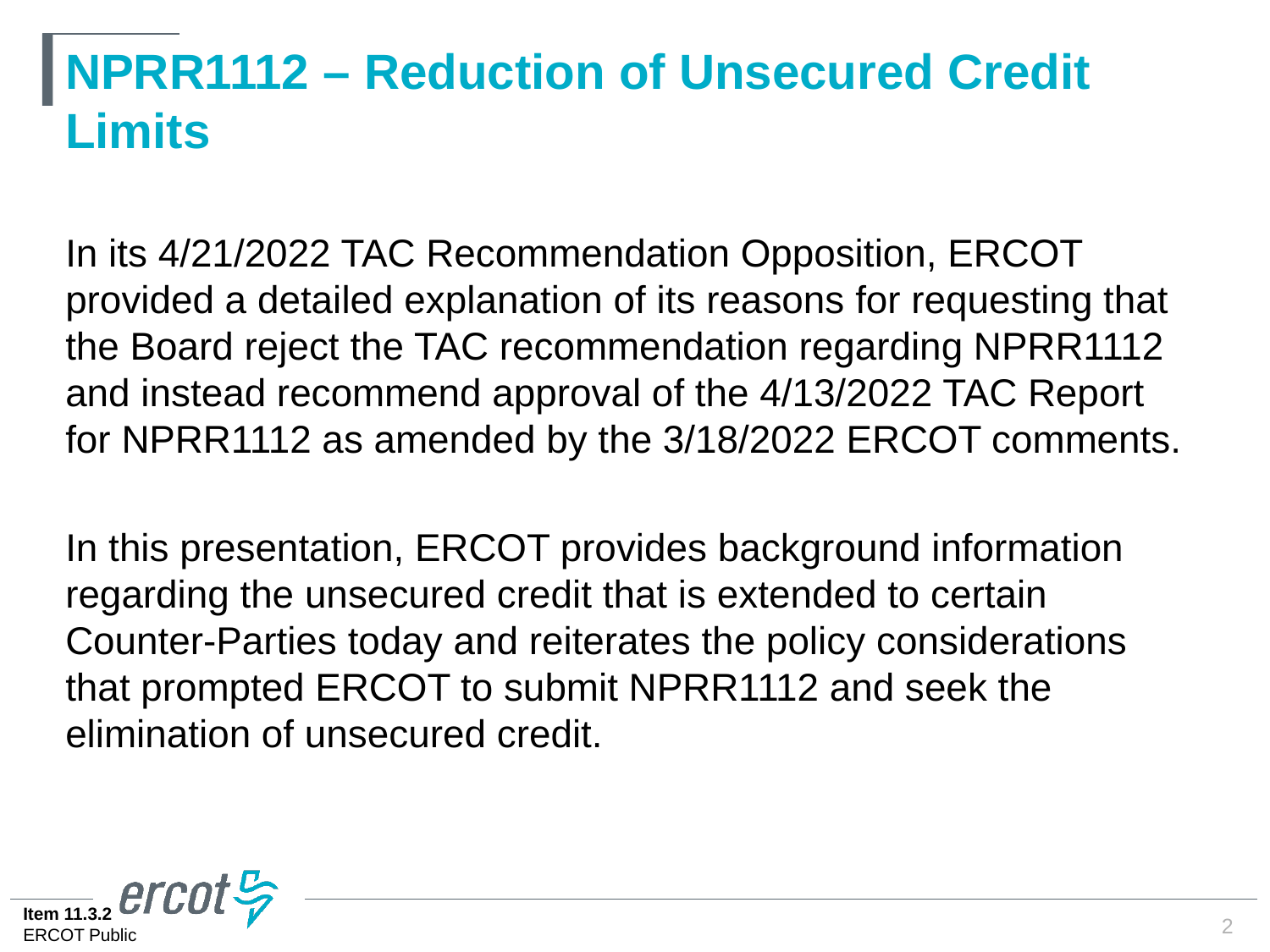

# NPRR1112 – Reduction of Unsecured Credit Limits
In its 4/21/2022 TAC Recommendation Opposition, ERCOT provided a detailed explanation of its reasons for requesting that the Board reject the TAC recommendation regarding NPRR1112 and instead recommend approval of the 4/13/2022 TAC Report for NPRR1112 as amended by the 3/18/2022 ERCOT comments.

In this presentation, ERCOT provides background information regarding the unsecured credit that is extended to certain Counter-Parties today and reiterates the policy considerations that prompted ERCOT to submit NPRR1112 and seek the elimination of unsecured credit.

2